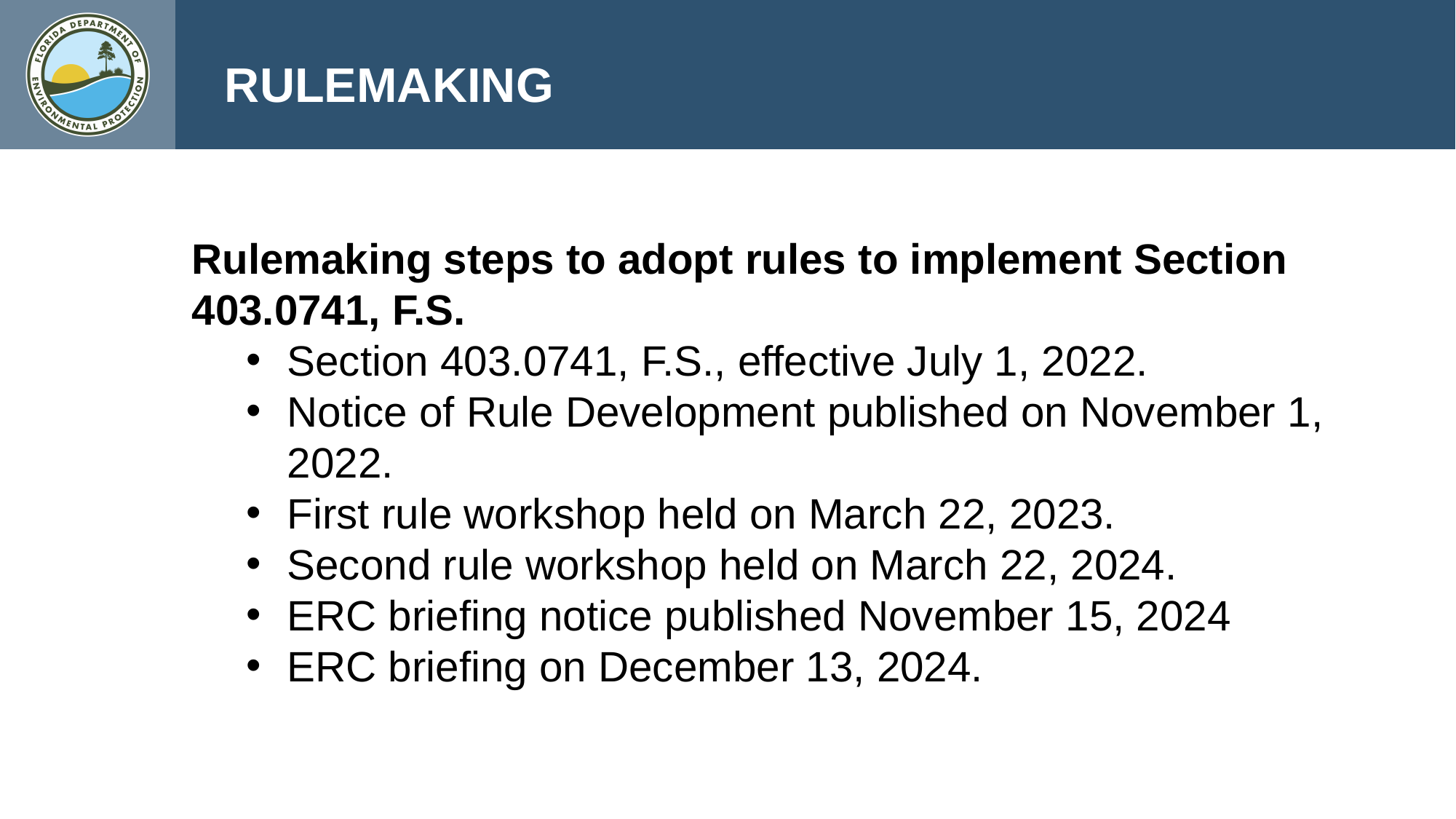

Rulemaking
Rulemaking
Rulemaking steps to adopt rules to implement Section 403.0741, F.S.
Section 403.0741, F.S., effective July 1, 2022.
Notice of Rule Development published on November 1, 2022.
First rule workshop held on March 22, 2023.
Second rule workshop held on March 22, 2024.
ERC briefing notice published November 15, 2024
ERC briefing on December 13, 2024.